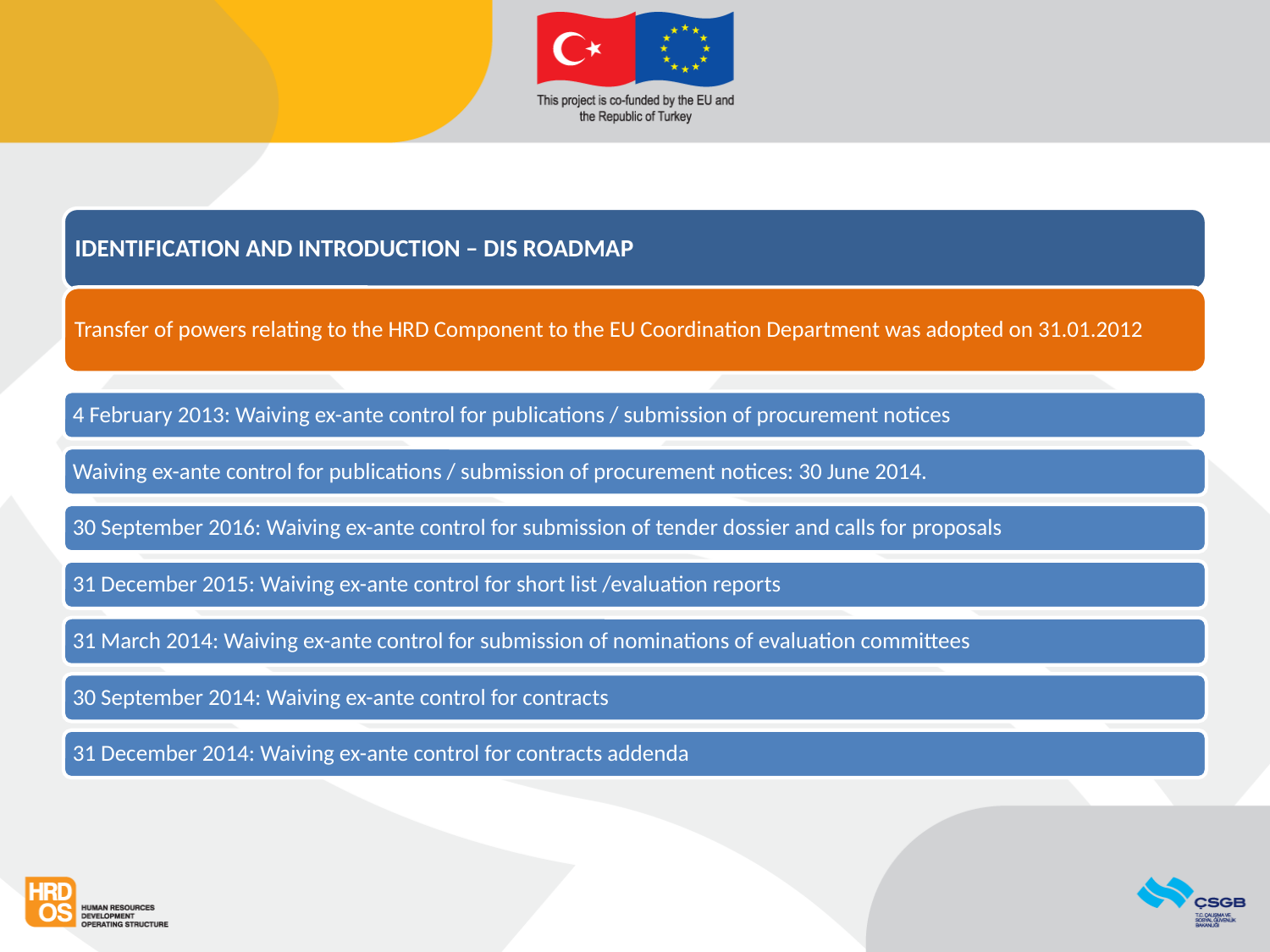

IDENTIFICATION AND INTRODUCTION – DIS ROADMAP
Transfer of powers relating to the HRD Component to the EU Coordination Department was adopted on 31.01.2012
4 February 2013: Waiving ex-ante control for publications / submission of procurement notices
Waiving ex-ante control for publications / submission of procurement notices: 30 June 2014.
30 September 2016: Waiving ex-ante control for submission of tender dossier and calls for proposals
31 December 2015: Waiving ex-ante control for short list /evaluation reports
31 March 2014: Waiving ex-ante control for submission of nominations of evaluation committees
30 September 2014: Waiving ex-ante control for contracts
31 December 2014: Waiving ex-ante control for contracts addenda